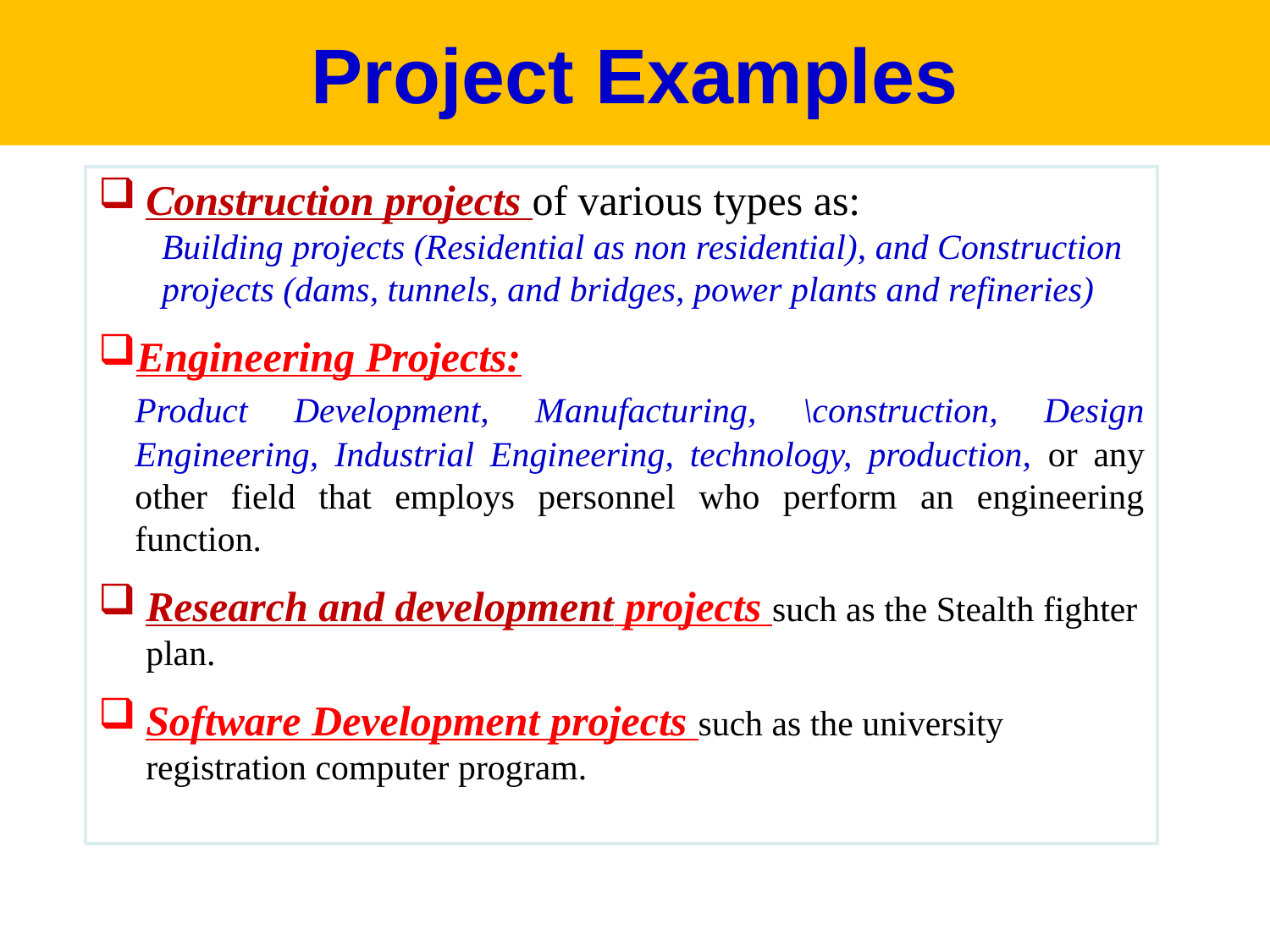

Project Examples
Construction projects of various types as:
Building projects (Residential as non residential), and Construction projects (dams, tunnels, and bridges, power plants and refineries)
Engineering Projects:
	Product Development, Manufacturing, \construction, Design Engineering, Industrial Engineering, technology, production, or any other field that employs personnel who perform an engineering function.
Research and development projects such as the Stealth fighter plan.
Software Development projects such as the university registration computer program.